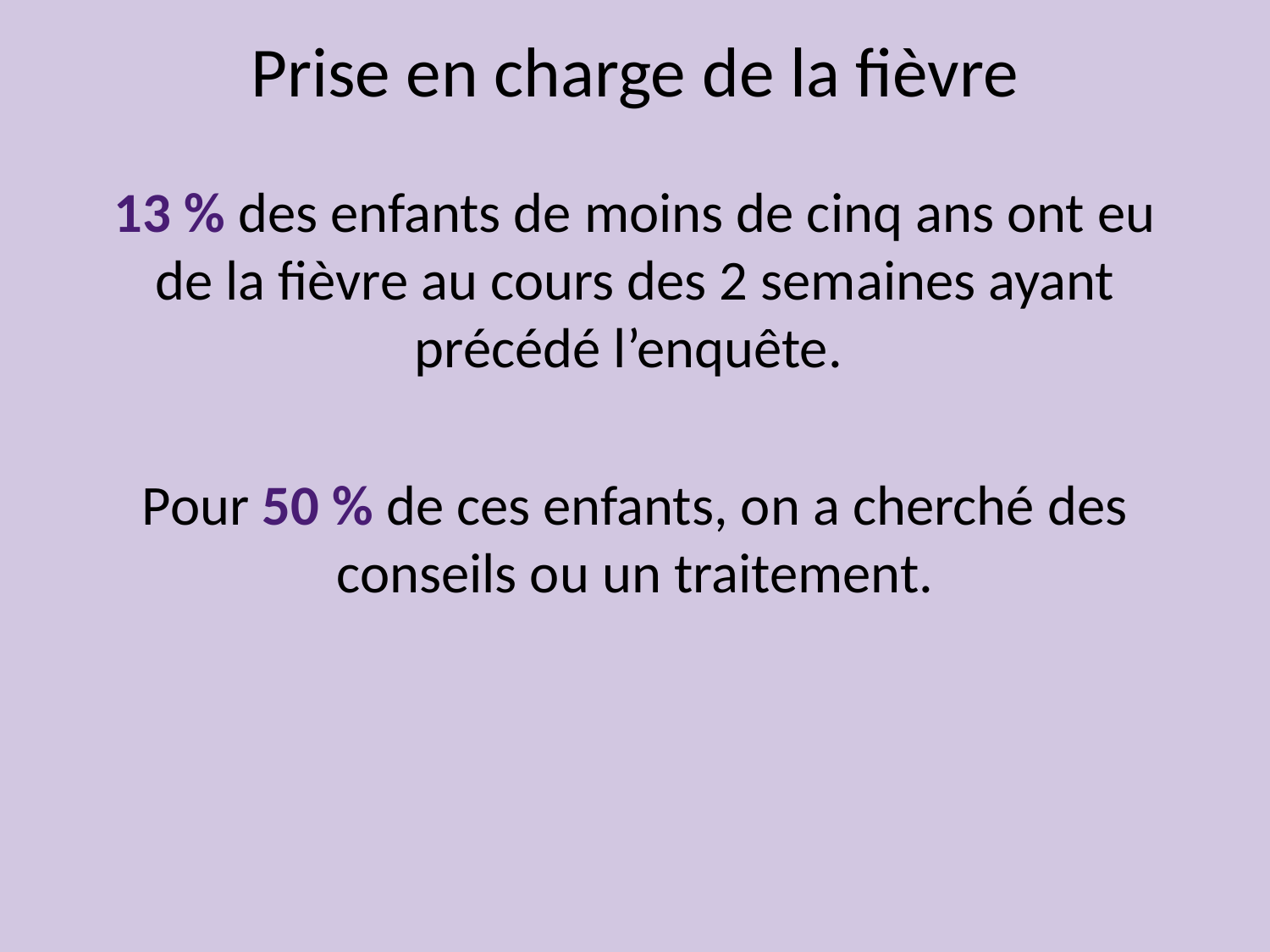

Prise en charge de la fièvre
13 % des enfants de moins de cinq ans ont eu de la fièvre au cours des 2 semaines ayant précédé l’enquête.

Pour 50 % de ces enfants, on a cherché des conseils ou un traitement.